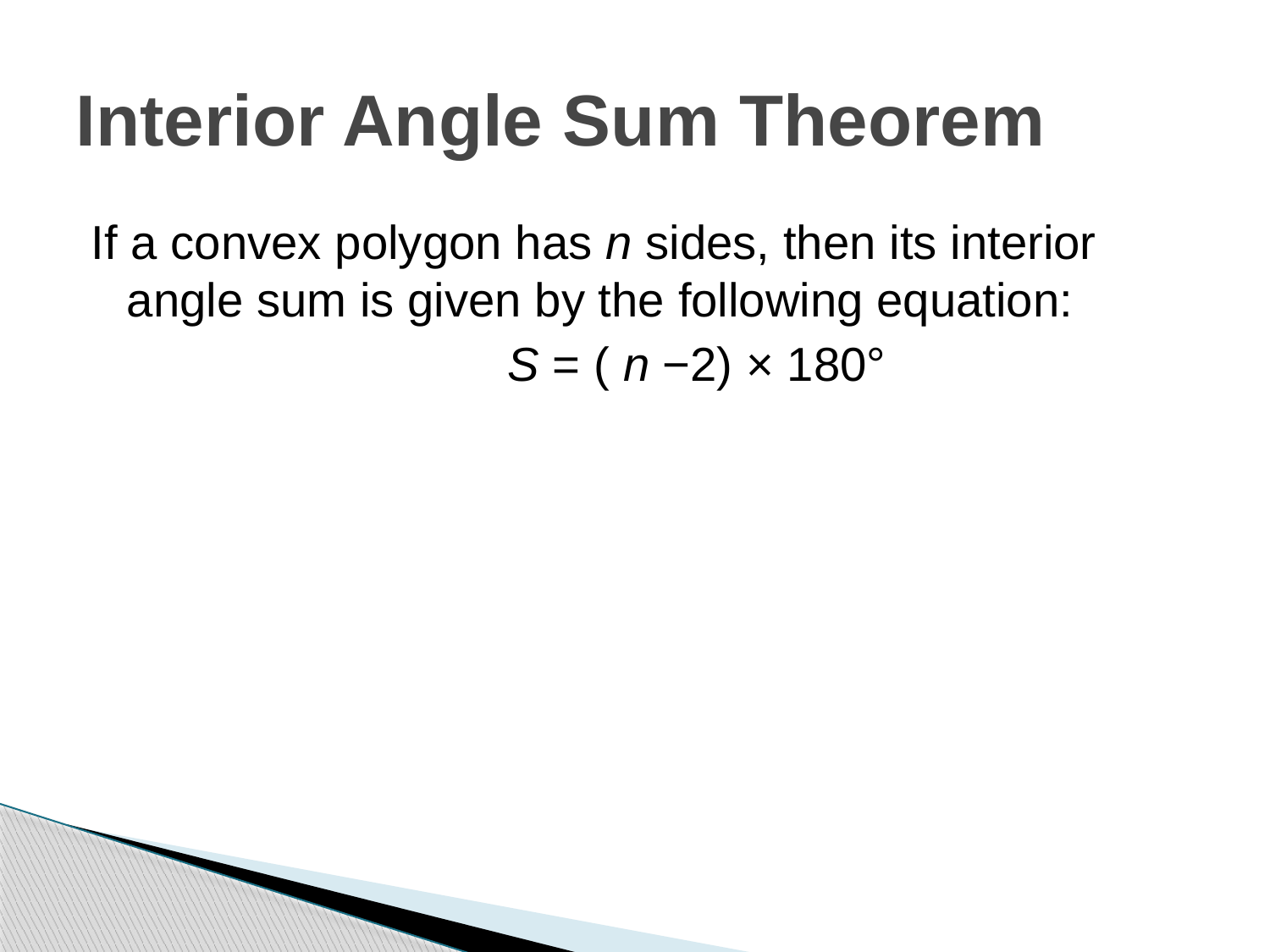

# Interior Angle Sum Theorem
If a convex polygon has n sides, then its interior angle sum is given by the following equation:
				S = ( n −2) × 180°